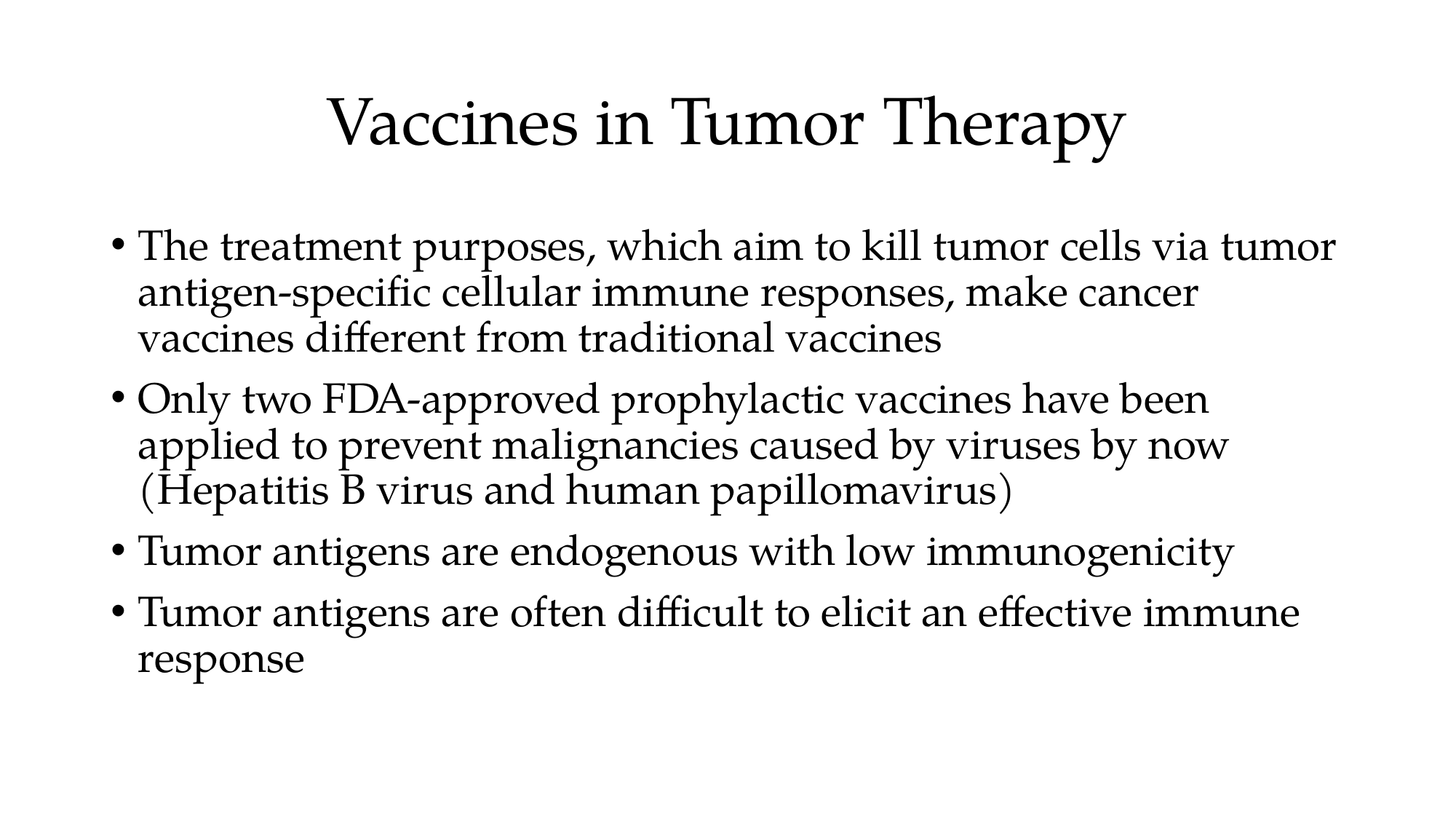

# Vaccines in Tumor Therapy
The treatment purposes, which aim to kill tumor cells via tumor antigen-specific cellular immune responses, make cancer vaccines different from traditional vaccines
Only two FDA-approved prophylactic vaccines have been applied to prevent malignancies caused by viruses by now (Hepatitis B virus and human papillomavirus)
Tumor antigens are endogenous with low immunogenicity
Tumor antigens are often difficult to elicit an effective immune response